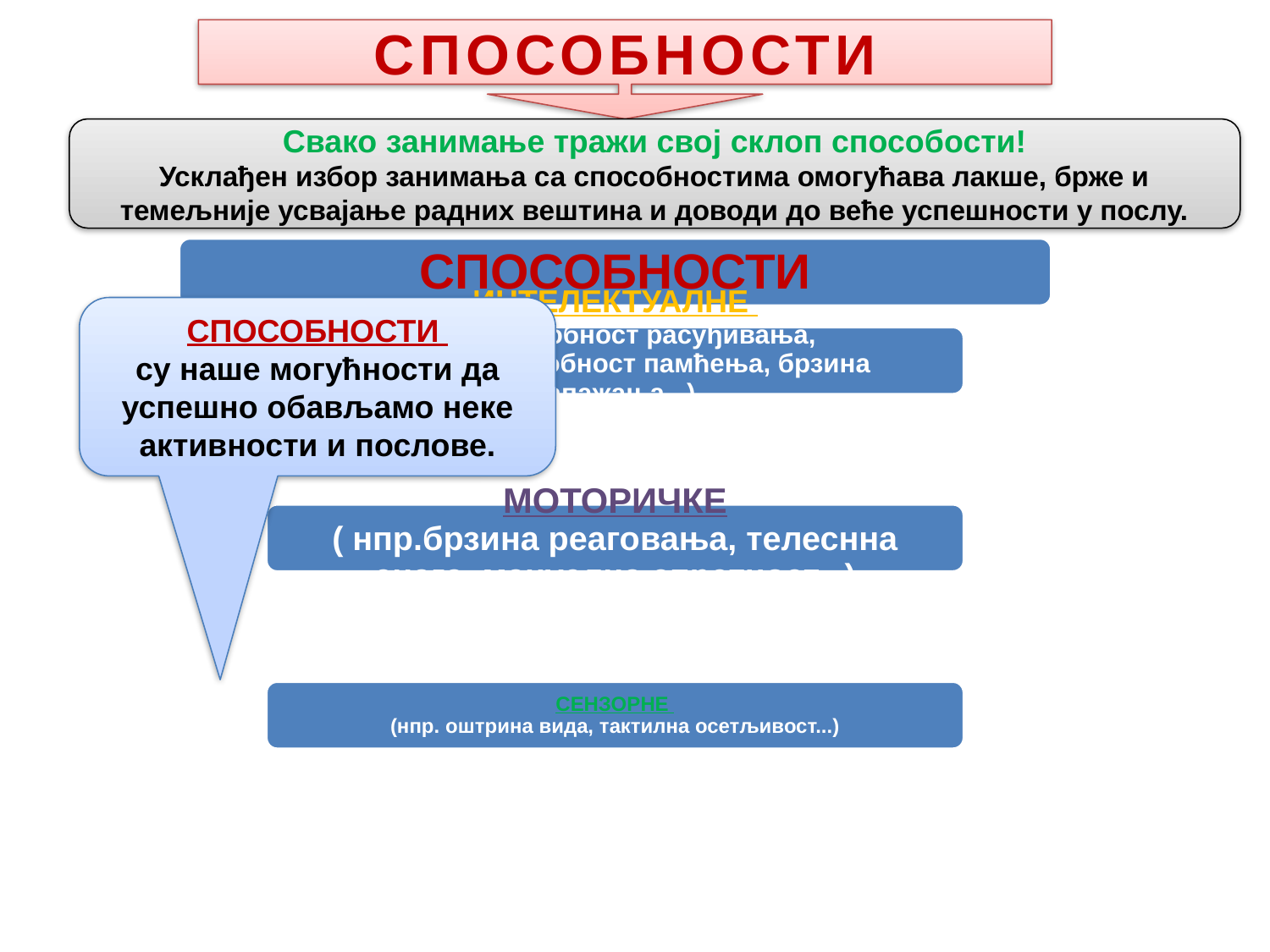

СПОСОБНОСТИ
Свако занимање тражи свој склоп способости!
Усклађен избор занимања са способностима омогућава лакше, брже и темељније усвајање радних вештина и доводи до веће успешности у послу.
СПОСОБНОСТИ
ИНТЕЛЕКТУАЛНЕ
СЕНЗОРНЕ
(нпр. оштрина вида, тактилна осетљивост...)
МОТОРИЧКЕ
( нпр.брзина реаговања, телеснна снага, мануелна спретност...)
СПОСОБНОСТИ
су наше могућности да успешно обављамо неке активности и послове.